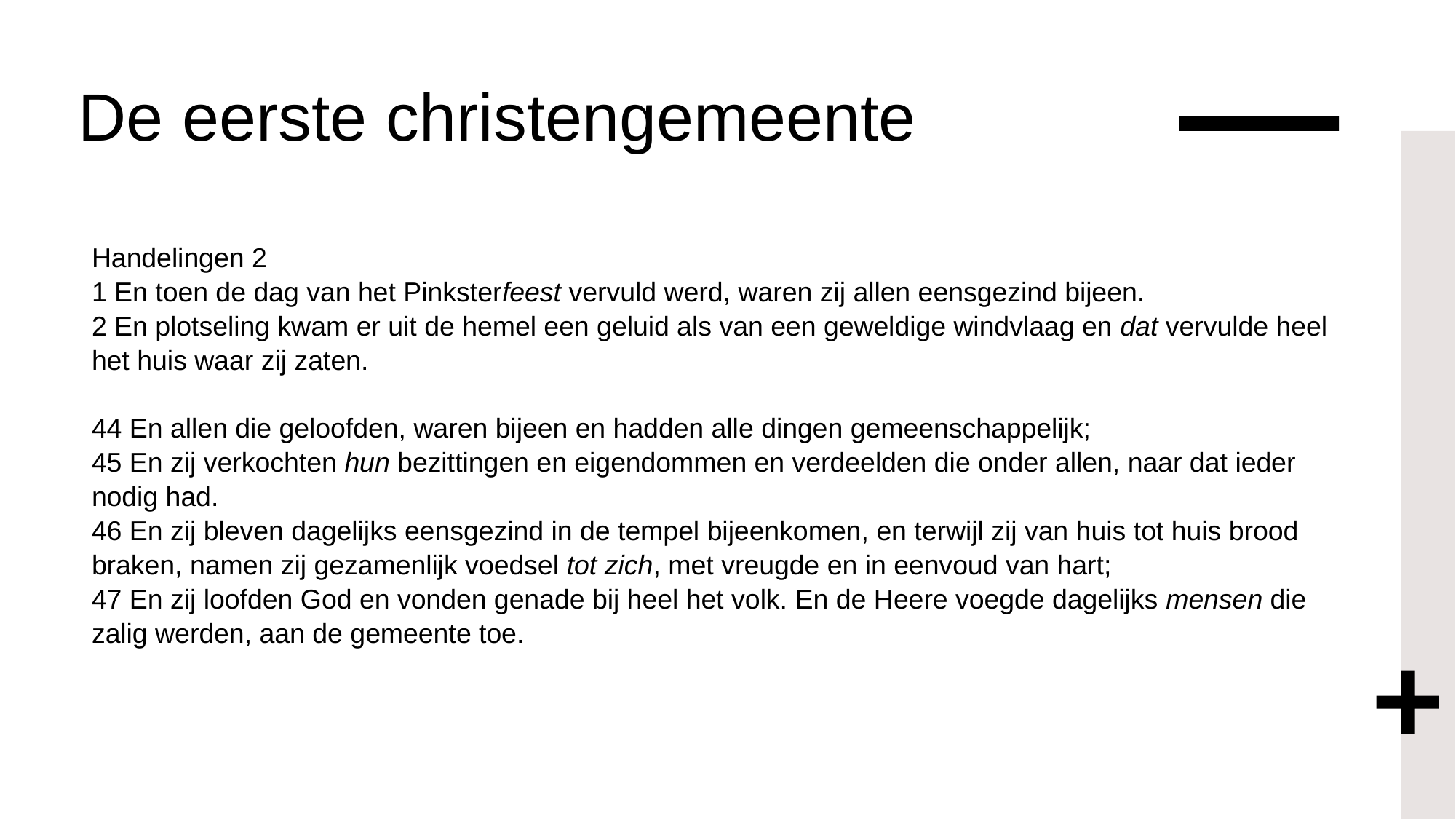

# De eerste christengemeente
Handelingen 2
1 En toen de dag van het Pinksterfeest vervuld werd, waren zij allen eensgezind bijeen.
2 En plotseling kwam er uit de hemel een geluid als van een geweldige windvlaag en dat vervulde heel het huis waar zij zaten.

44 En allen die geloofden, waren bijeen en hadden alle dingen gemeenschappelijk;
45 En zij verkochten hun bezittingen en eigendommen en verdeelden die onder allen, naar dat ieder nodig had.
46 En zij bleven dagelijks eensgezind in de tempel bijeenkomen, en terwijl zij van huis tot huis brood braken, namen zij gezamenlijk voedsel tot zich, met vreugde en in eenvoud van hart;
47 En zij loofden God en vonden genade bij heel het volk. En de Heere voegde dagelijks mensen die zalig werden, aan de gemeente toe.